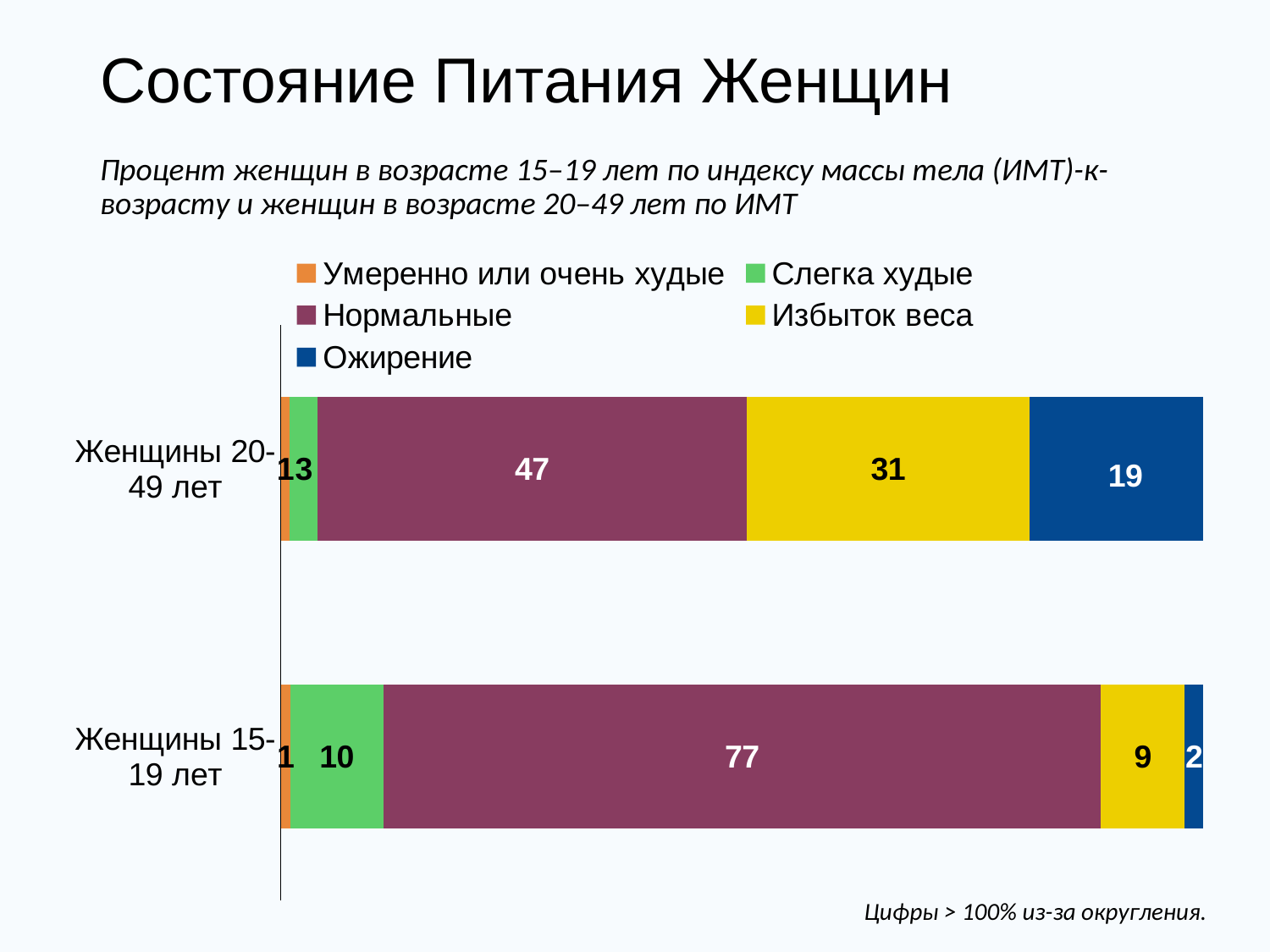

# Состояние Питания Женщин
Процент женщин в возрасте 15–19 лет по индексу массы тела (ИМТ)-к- возрасту и женщин в возрасте 20–49 лет по ИМТ

### Chart

| Category | Умеренно или очень худые | Слегка худые | Нормальные | Избыток веса | Ожирение |
|---|---|---|---|---|---|
| Женщины 15-19 лет | 1.0 | 10.0 | 77.0 | 9.0 | 2.0 |
| Женщины 20-49 лет | 1.0 | 3.0 | 47.0 | 31.0 | 19.0 |
Цифры > 100% из-за округления.